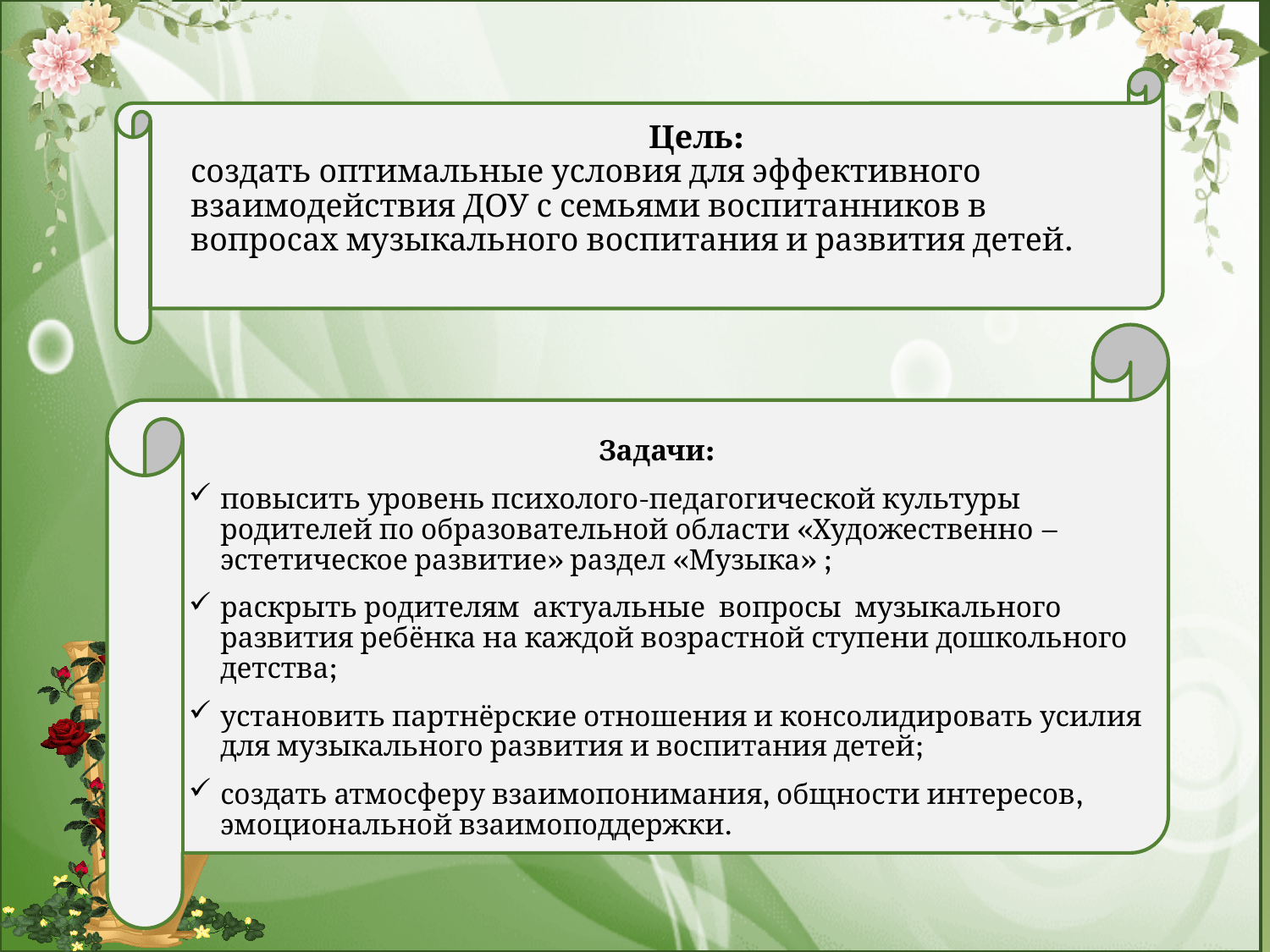

# Цель: создать оптимальные условия для эффективного взаимодействия ДОУ с семьями воспитанников в вопросах музыкального воспитания и развития детей.

                                                         Задачи:
повысить уровень психолого-педагогической культуры родителей по образовательной области «Художественно – эстетическое развитие» раздел «Музыка» ;
раскрыть родителям  актуальные  вопросы  музыкального развития ребёнка на каждой возрастной ступени дошкольного детства;
установить партнёрские отношения и консолидировать усилия для музыкального развития и воспитания детей;
создать атмосферу взаимопонимания, общности интересов, эмоциональной взаимоподдержки.